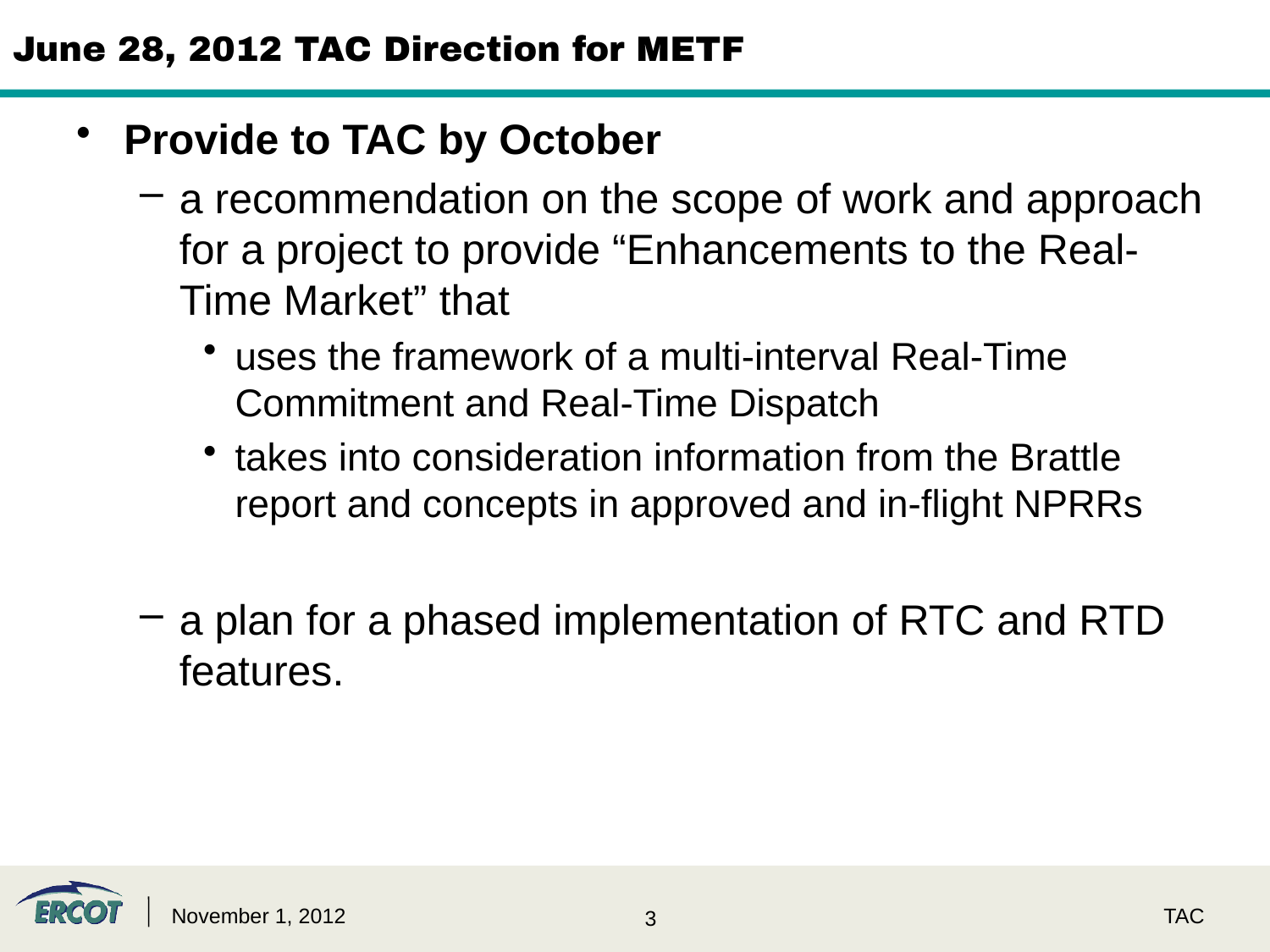

# June 28, 2012 TAC Direction for METF
Provide to TAC by October
a recommendation on the scope of work and approach for a project to provide “Enhancements to the Real-Time Market” that
uses the framework of a multi-interval Real-Time Commitment and Real-Time Dispatch
takes into consideration information from the Brattle report and concepts in approved and in-flight NPRRs

a plan for a phased implementation of RTC and RTD features.

November 1, 2012
TAC